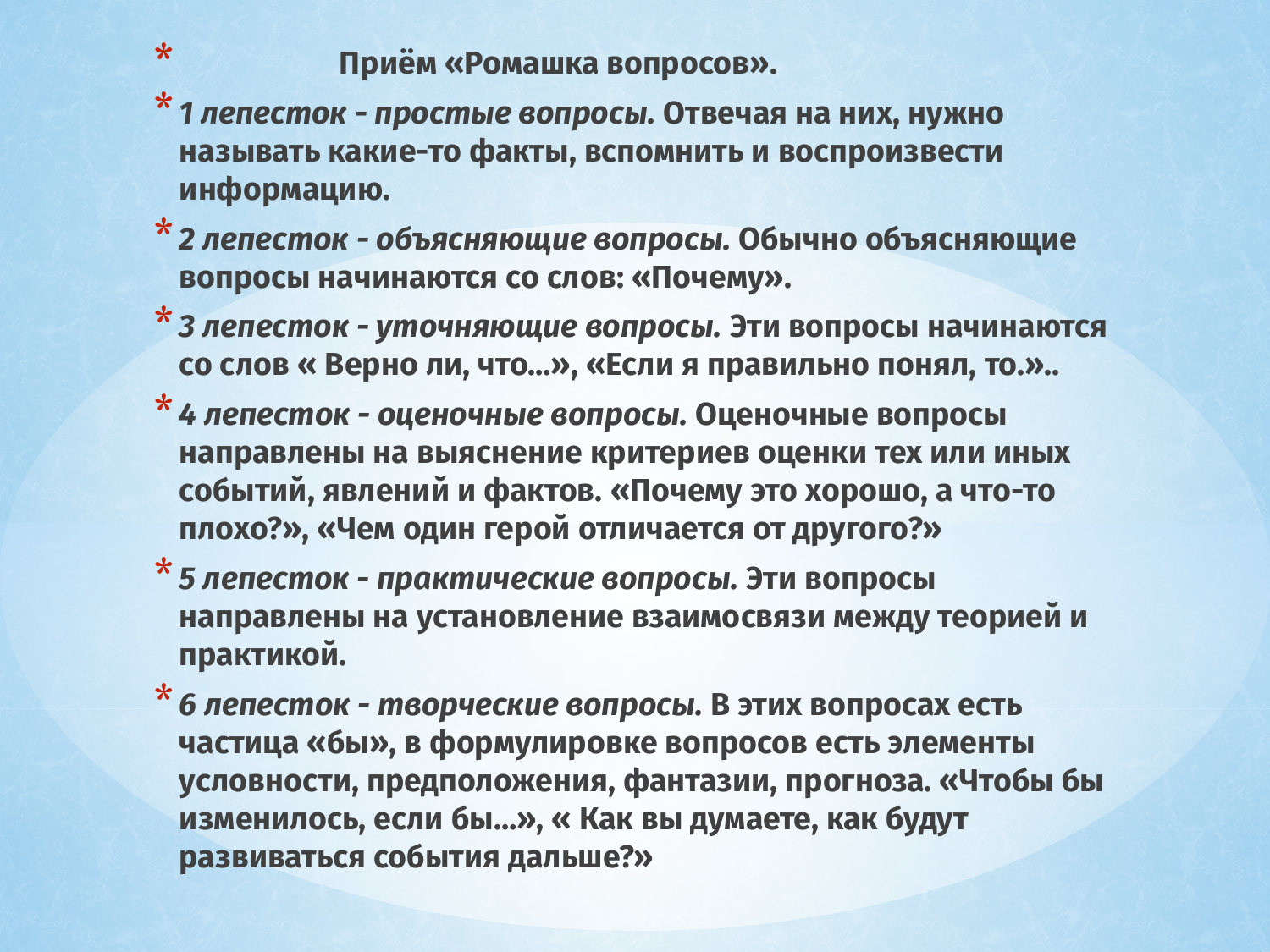

Приём «Ромашка вопросов».
1 лепесток - простые вопросы. Отвечая на них, нужно называть какие-то факты, вспомнить и воспроизвести информацию.
2 лепесток - объясняющие вопросы. Обычно объясняющие вопросы начинаются со слов: «Почему».
3 лепесток - уточняющие вопросы. Эти вопросы начинаются со слов « Верно ли, что…», «Если я правильно понял, то.»..
4 лепесток - оценочные вопросы. Оценочные вопросы направлены на выяснение критериев оценки тех или иных событий, явлений и фактов. «Почему это хорошо, а что-то плохо?», «Чем один герой отличается от другого?»
5 лепесток - практические вопросы. Эти вопросы направлены на установление взаимосвязи между теорией и практикой.
6 лепесток - творческие вопросы. В этих вопросах есть частица «бы», в формулировке вопросов есть элементы условности, предположения, фантазии, прогноза. «Чтобы бы изменилось, если бы…», « Как вы думаете, как будут развиваться события дальше?»